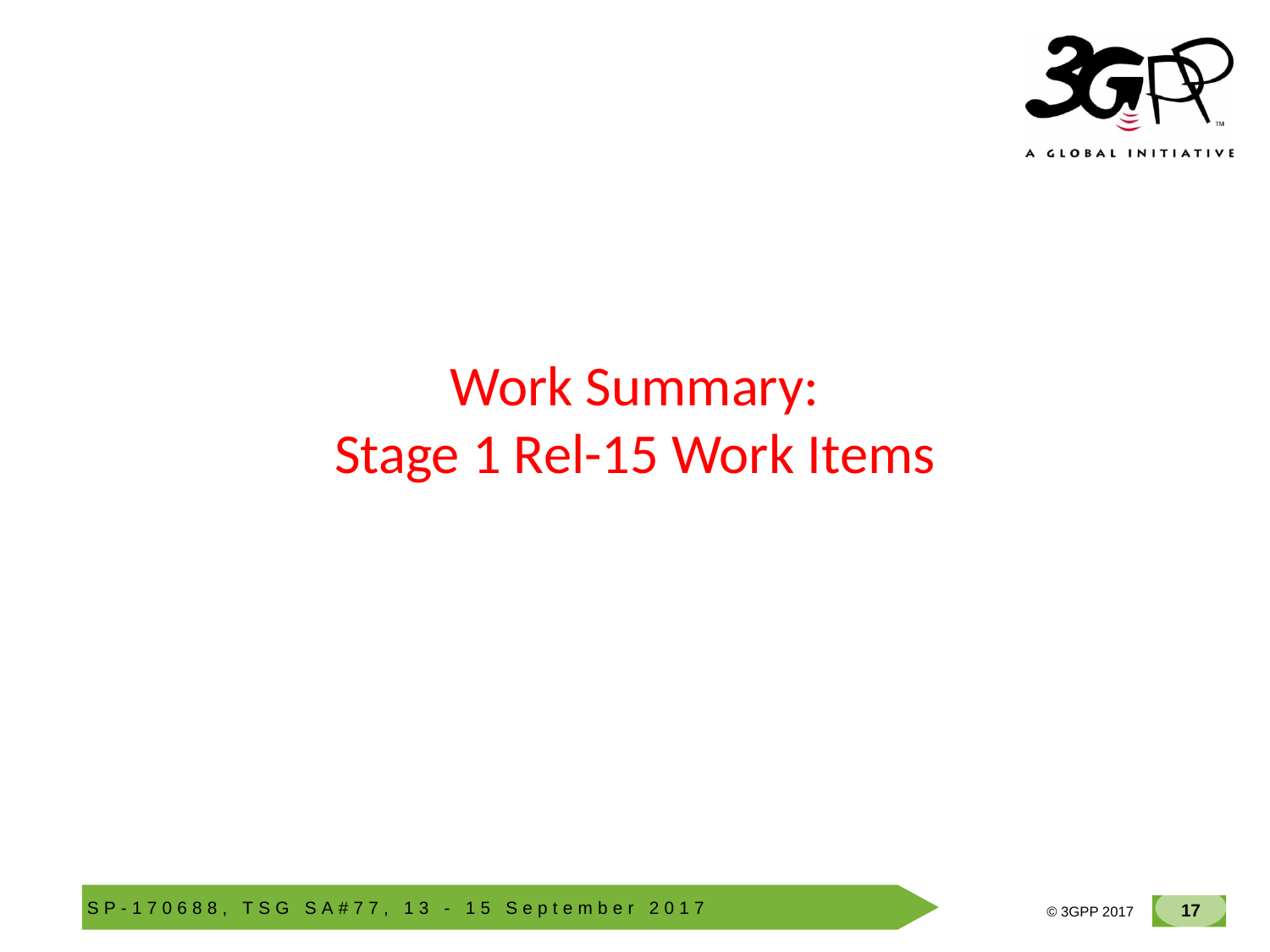

# Work Summary: Stage 1 Rel-15 Work Items